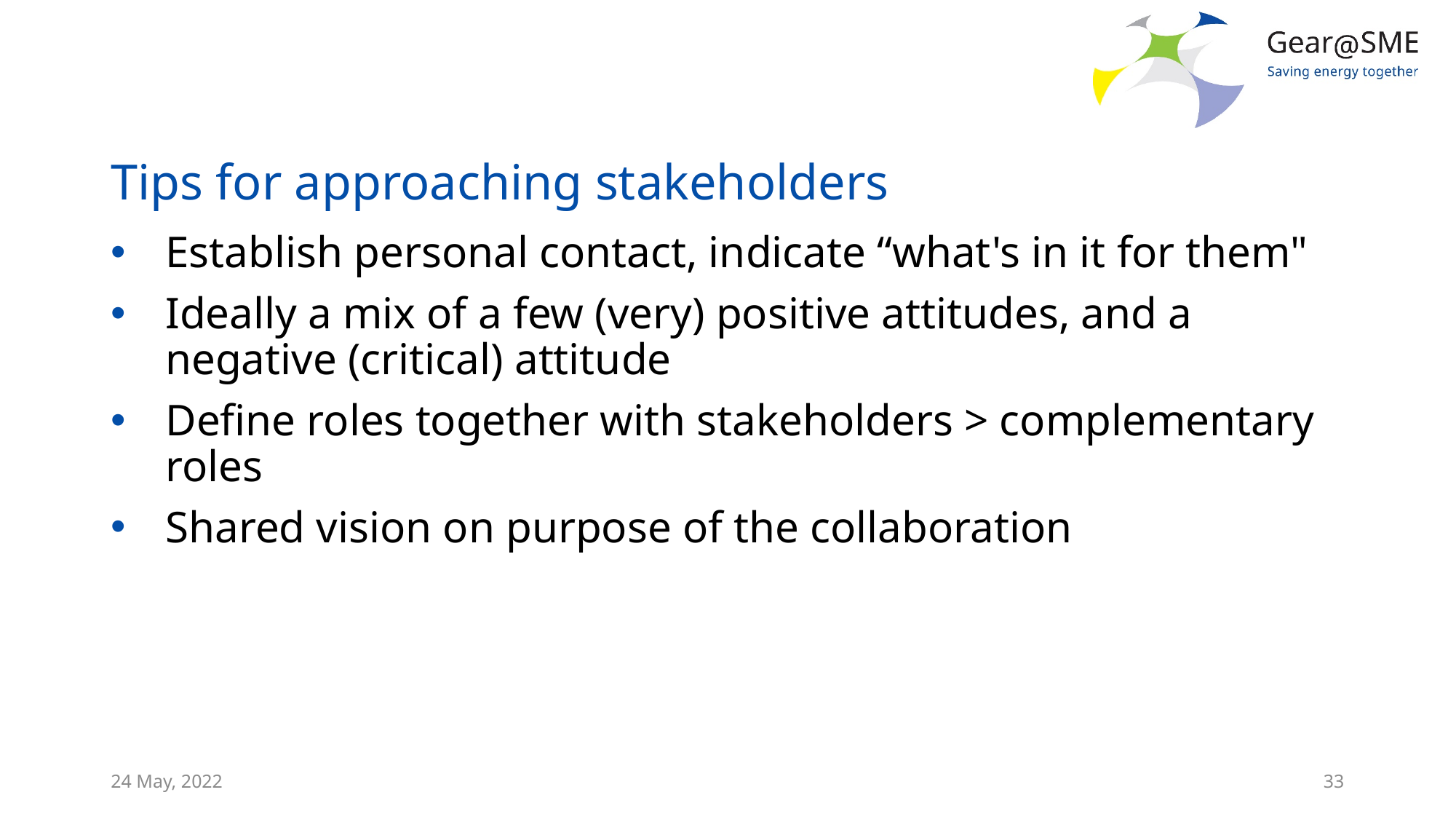

# Tips for approaching stakeholders
Establish personal contact, indicate “what's in it for them"
Ideally a mix of a few (very) positive attitudes, and a negative (critical) attitude
Define roles together with stakeholders > complementary roles
Shared vision on purpose of the collaboration

24 May, 2022
33